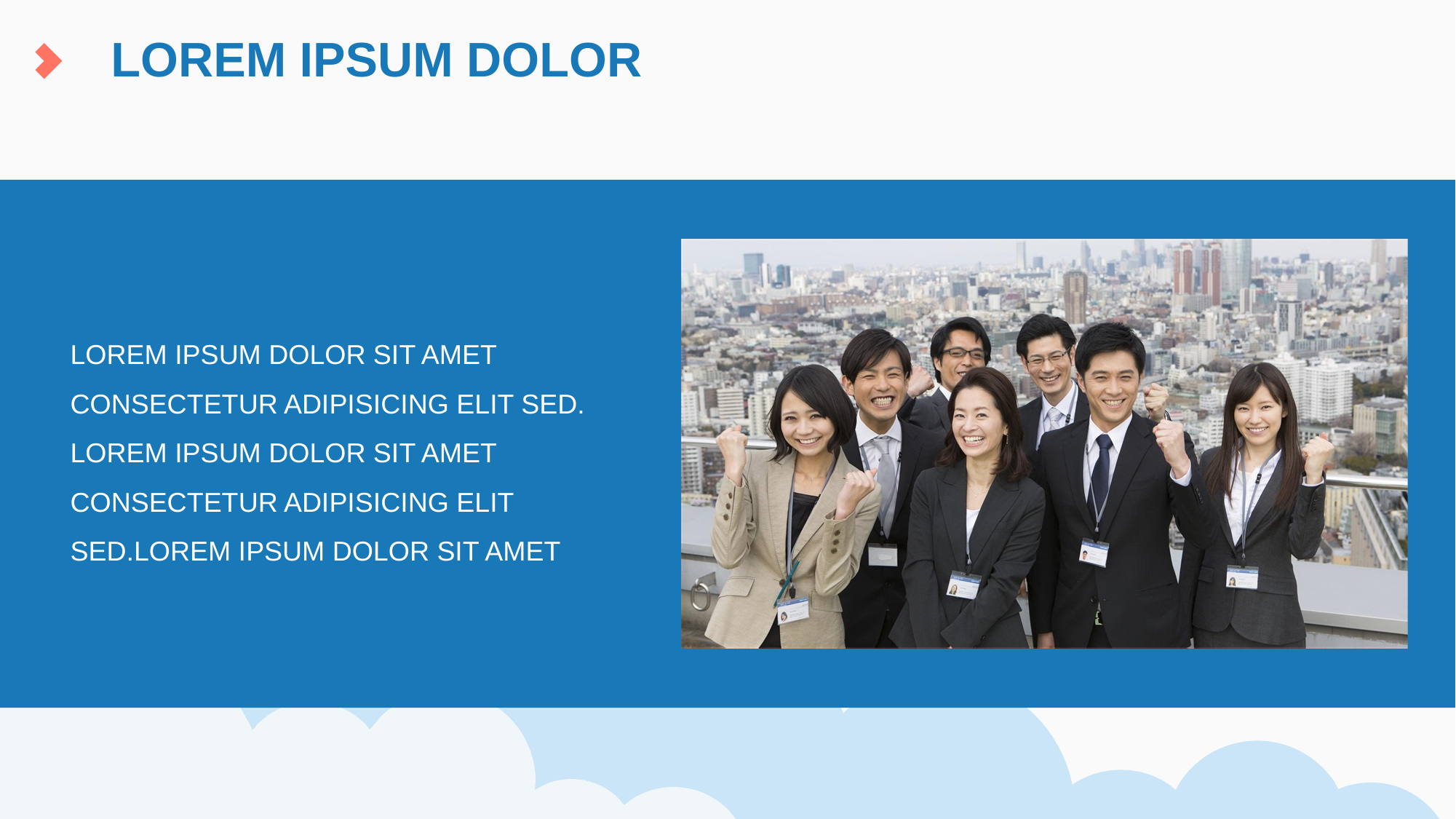

# LOREM IPSUM DOLOR

LOREM IPSUM DOLOR SIT AMET CONSECTETUR ADIPISICING ELIT SED. LOREM IPSUM DOLOR SIT AMET CONSECTETUR ADIPISICING ELIT SED.LOREM IPSUM DOLOR SIT AMET